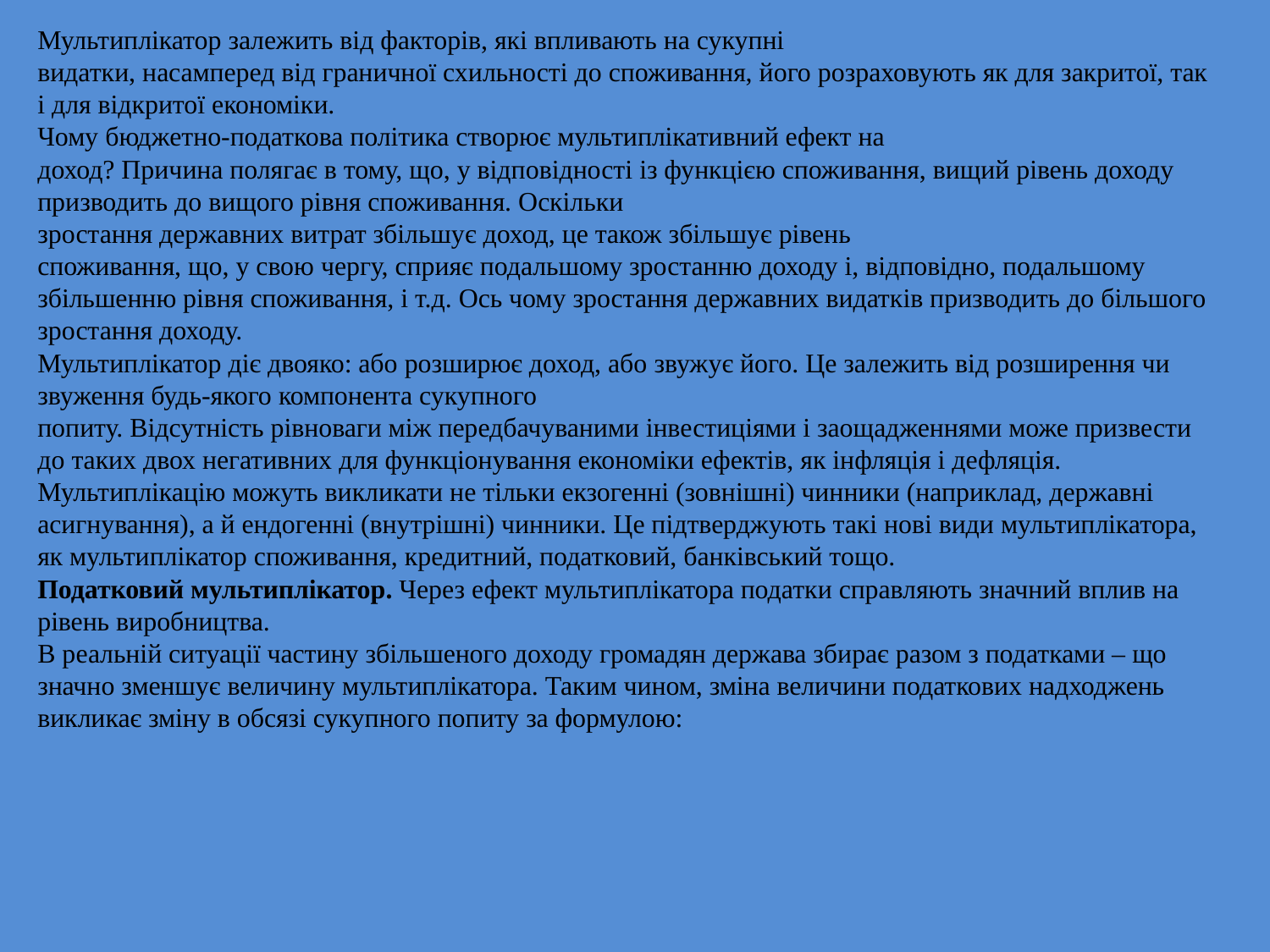

Мультиплікатор залежить від факторів, які впливають на сукупні
видатки, насамперед від граничної схильності до споживання, його розраховують як для закритої, так і для відкритої економіки.
Чому бюджетно-податкова політика створює мультиплікативний ефект на
доход? Причина полягає в тому, що, у відповідності із функцією споживання, вищий рівень доходу призводить до вищого рівня споживання. Оскільки
зростання державних витрат збільшує доход, це також збільшує рівень
споживання, що, у свою чергу, сприяє подальшому зростанню доходу і, відповідно, подальшому збільшенню рівня споживання, і т.д. Ось чому зростання державних видатків призводить до більшого зростання доходу.
Мультиплікатор діє двояко: або розширює доход, або звужує його. Це залежить від розширення чи звуження будь-якого компонента сукупного
попиту. Відсутність рівноваги між передбачуваними інвестиціями і заощадженнями може призвести до таких двох негативних для функціонування економіки ефектів, як інфляція і дефляція.
Мультиплікацію можуть викликати не тільки екзогенні (зовнішні) чинники (наприклад, державні асигнування), а й ендогенні (внутрішні) чинники. Це підтверджують такі нові види мультиплікатора, як мультиплікатор споживання, кредитний, податковий, банківський тощо.
Податковий мультиплікатор. Через ефект мультиплікатора податки справляють значний вплив на рівень виробництва.
В реальній ситуації частину збільшеного доходу громадян держава збирає разом з податками – що значно зменшує величину мультиплікатора. Таким чином, зміна величини податкових надходжень викликає зміну в обсязі сукупного попиту за формулою: